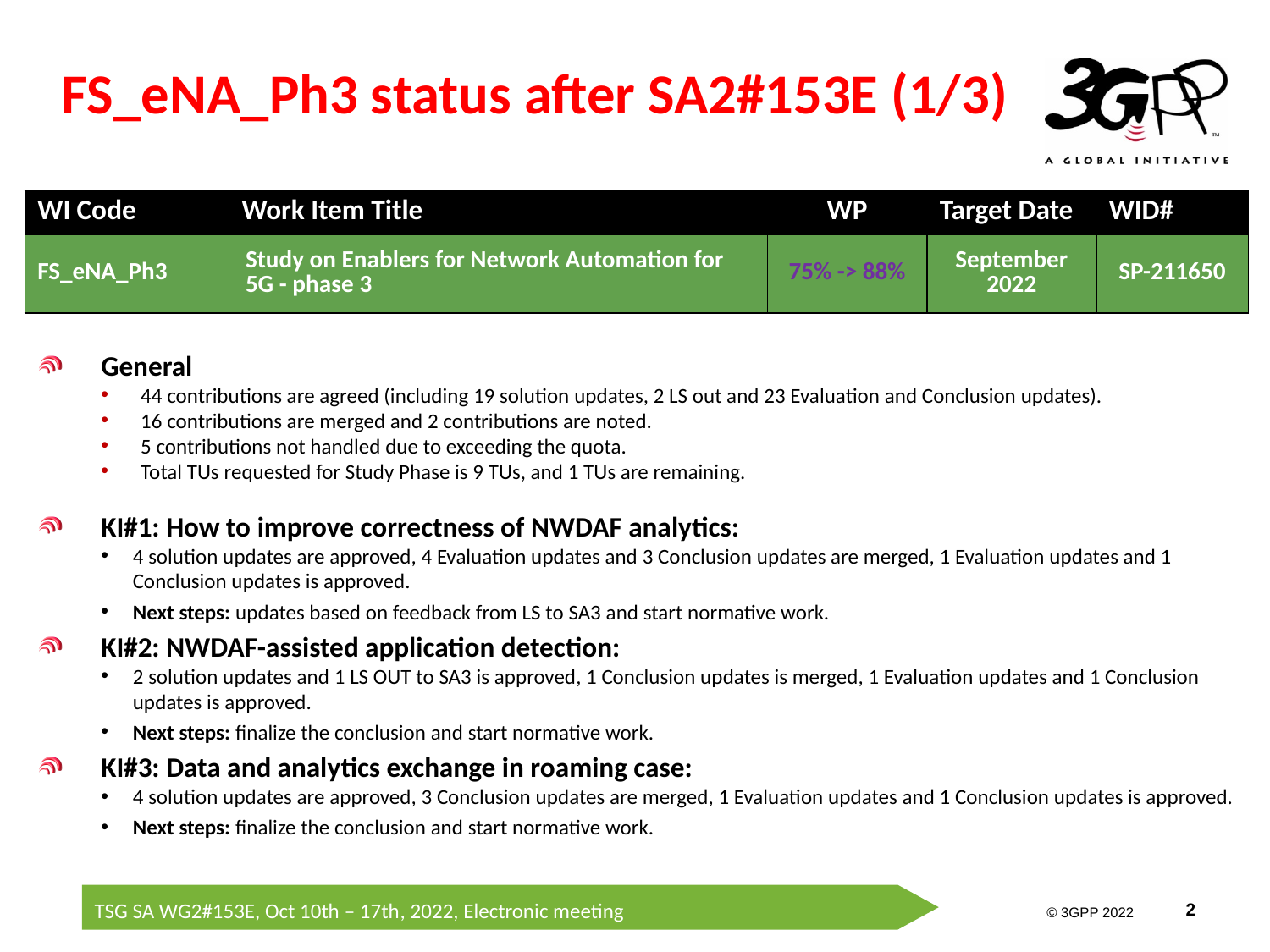

# FS_eNA_Ph3 status after SA2#153E (1/3)
| WI Code | Work Item Title | WP | Target Date | WID# |
| --- | --- | --- | --- | --- |
| FS\_eNA\_Ph3 | Study on Enablers for Network Automation for 5G - phase 3 | 75% -> 88% | September 2022 | SP-211650 |
General
44 contributions are agreed (including 19 solution updates, 2 LS out and 23 Evaluation and Conclusion updates).
16 contributions are merged and 2 contributions are noted.
5 contributions not handled due to exceeding the quota.
Total TUs requested for Study Phase is 9 TUs, and 1 TUs are remaining.

KI#1: How to improve correctness of NWDAF analytics:
4 solution updates are approved, 4 Evaluation updates and 3 Conclusion updates are merged, 1 Evaluation updates and 1 Conclusion updates is approved.
Next steps: updates based on feedback from LS to SA3 and start normative work.
KI#2: NWDAF-assisted application detection:
2 solution updates and 1 LS OUT to SA3 is approved, 1 Conclusion updates is merged, 1 Evaluation updates and 1 Conclusion updates is approved.
Next steps: finalize the conclusion and start normative work.
KI#3: Data and analytics exchange in roaming case:
4 solution updates are approved, 3 Conclusion updates are merged, 1 Evaluation updates and 1 Conclusion updates is approved.
Next steps: finalize the conclusion and start normative work.